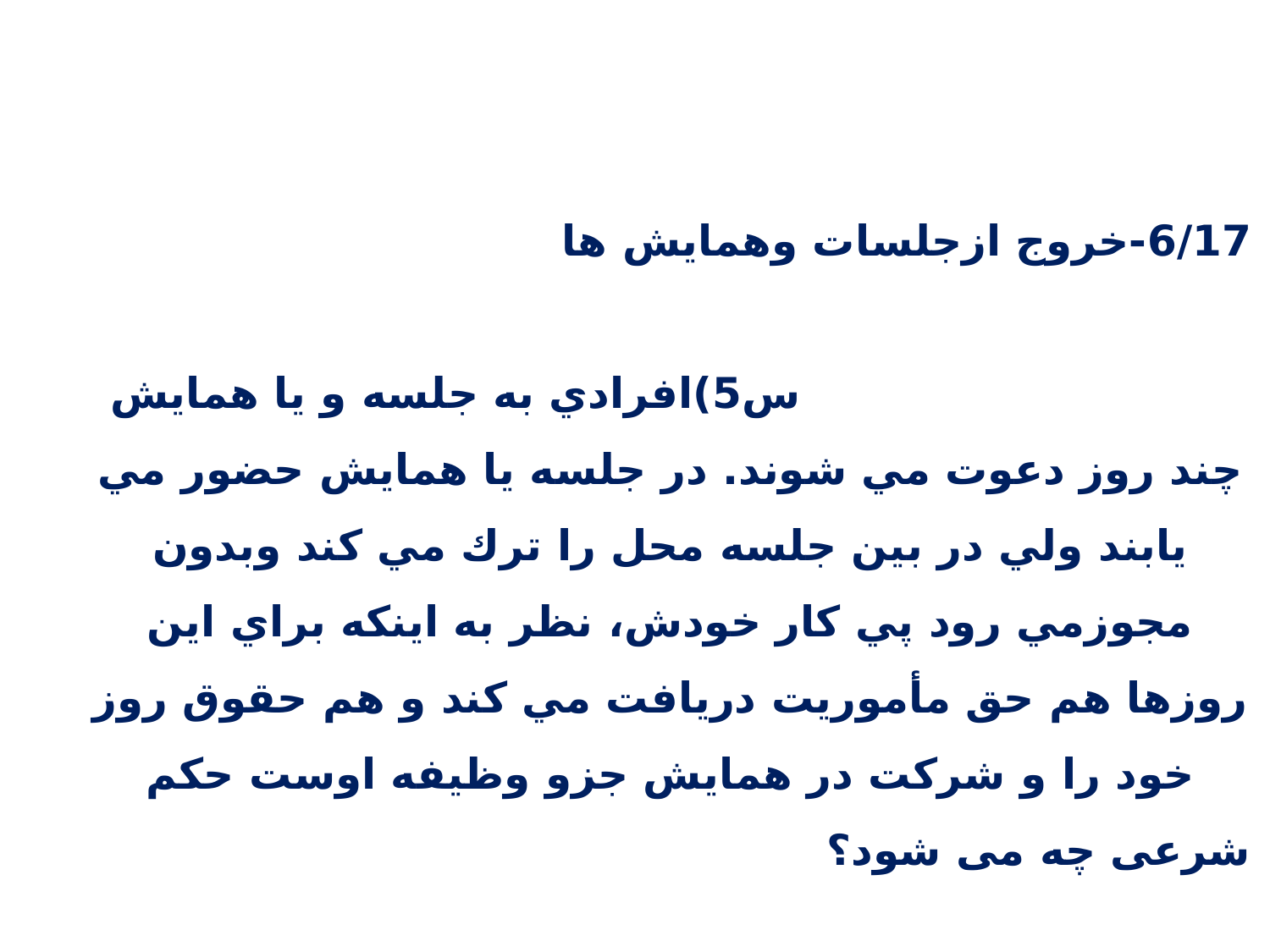

6/17-خروج ازجلسات وهمایش ها                                                                                                                                             س5)افرادي به جلسه و يا همايش چند روز دعوت مي شوند. در جلسه يا همايش حضور مي يابند ولي در بين جلسه محل را ترك مي كند وبدون مجوزمي رود پي كار خودش، نظر به اينكه براي اين روزها هم حق مأموريت دريافت مي كند و هم حقوق روز خود را و شركت در همايش جزو وظيفه اوست حکم شرعی چه می شود؟                                                                                                                                                    ج)اگر بعنوان وظيفه و مأموريت سازماني در جلسه و همايش شركت كرده است ، بايد بطور كامل حاضر باشد ، و عدم حضور موجب ضمان و مستلزم استرداد وجه مربوط به مدّت عدم حضور است.